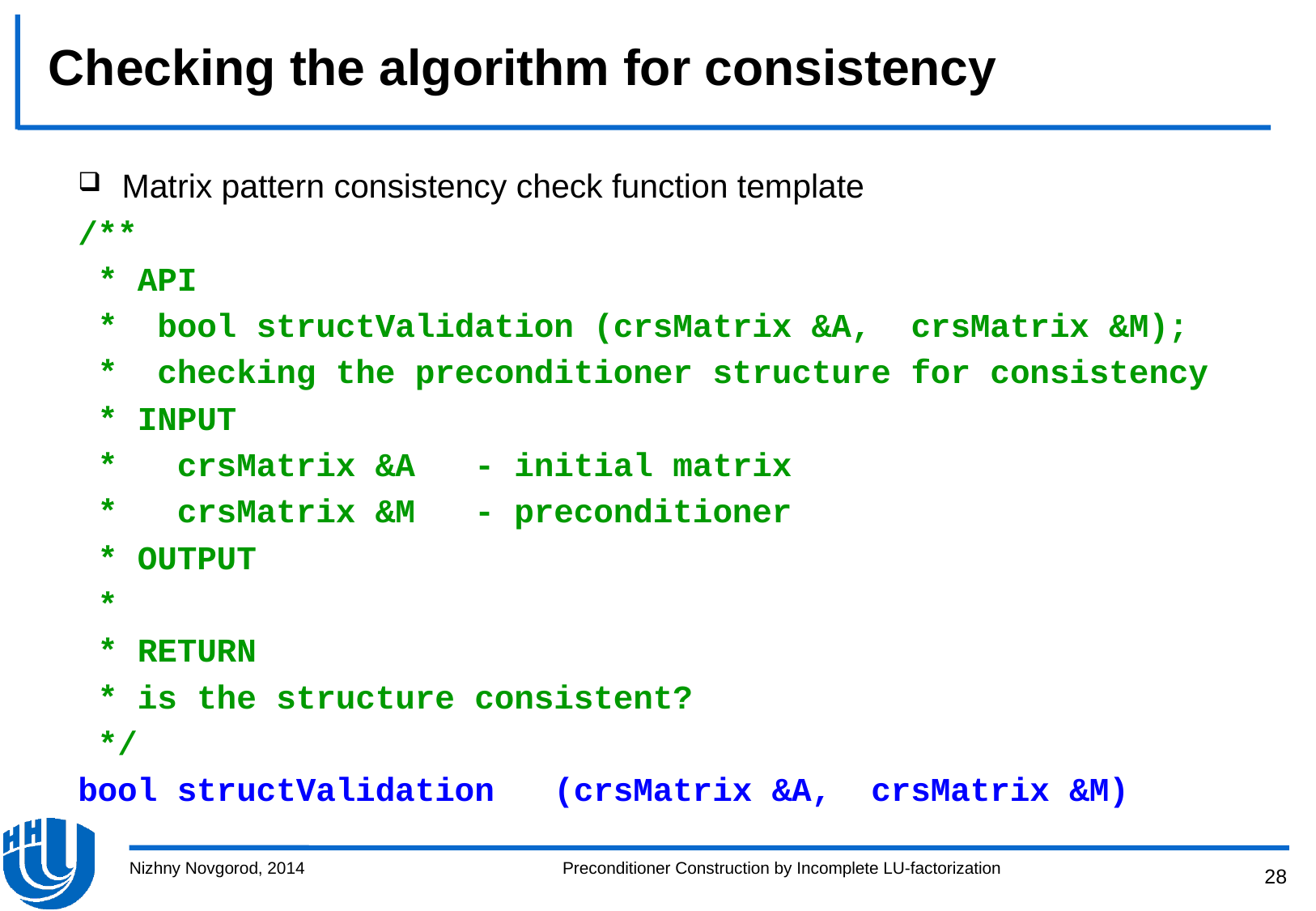

# Checking the algorithm for consistency
Matrix pattern consistency check function template
/**
 * API
 *  bool structValidation (crsMatrix &A,  crsMatrix &M);
 *  checking the preconditioner structure for consistency
 * INPUT
 *   crsMatrix &A   - initial matrix
 *   crsMatrix &M   - preconditioner
 * OUTPUT
 *
 * RETURN
 * is the structure consistent?
 */
bool structValidation   (crsMatrix &A,  crsMatrix &M)
Nizhny Novgorod, 2014
Preconditioner Construction by Incomplete LU-factorization